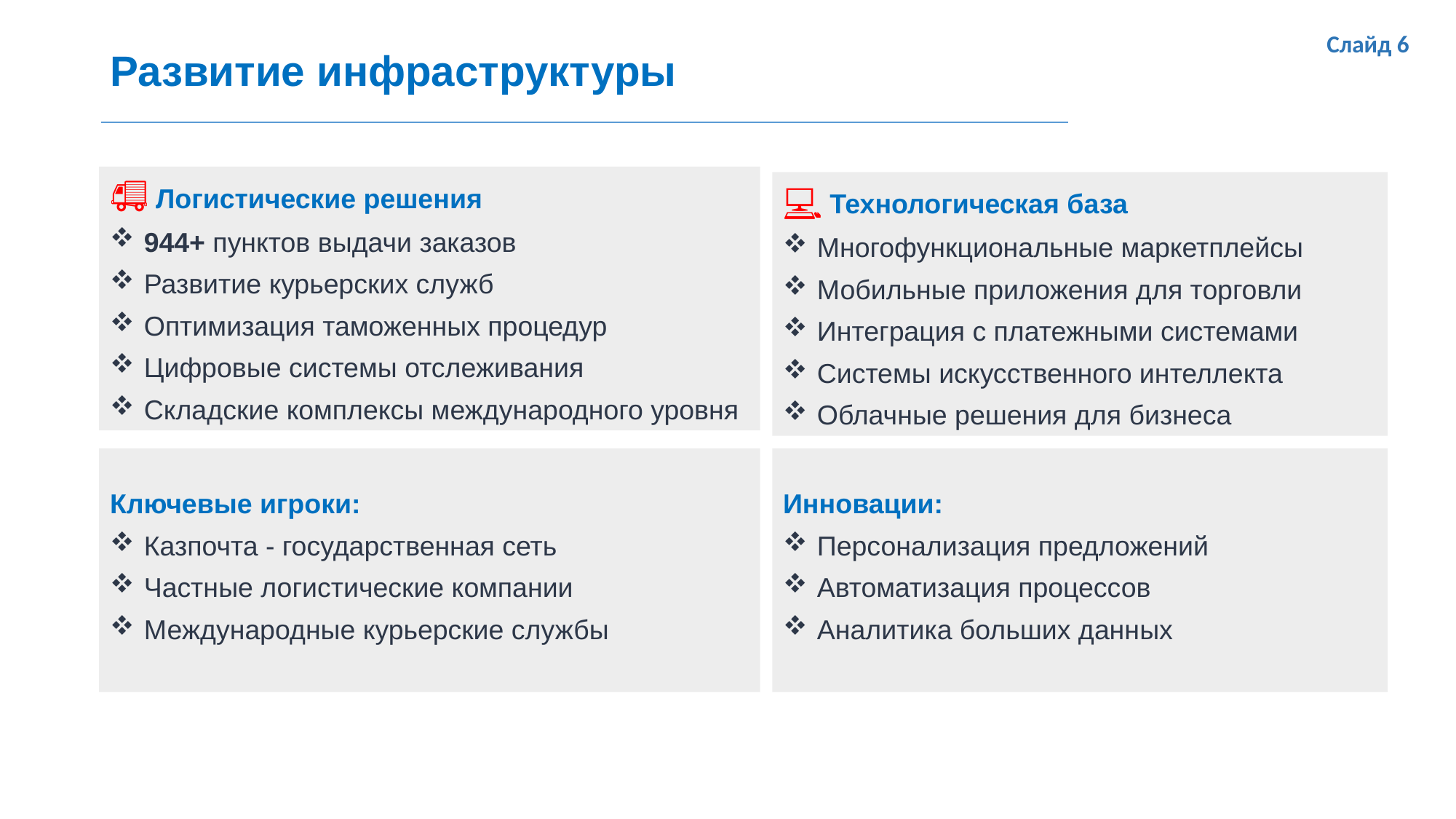

# Развитие инфраструктуры
Слайд 6
🚚 Логистические решения
944+ пунктов выдачи заказов
Развитие курьерских служб
Оптимизация таможенных процедур
Цифровые системы отслеживания
Складские комплексы международного уровня
💻 Технологическая база
Многофункциональные маркетплейсы
Мобильные приложения для торговли
Интеграция с платежными системами
Системы искусственного интеллекта
Облачные решения для бизнеса

Ключевые игроки:
Казпочта - государственная сеть
Частные логистические компании
Международные курьерские службы

Инновации:
Персонализация предложений
Автоматизация процессов
Аналитика больших данных